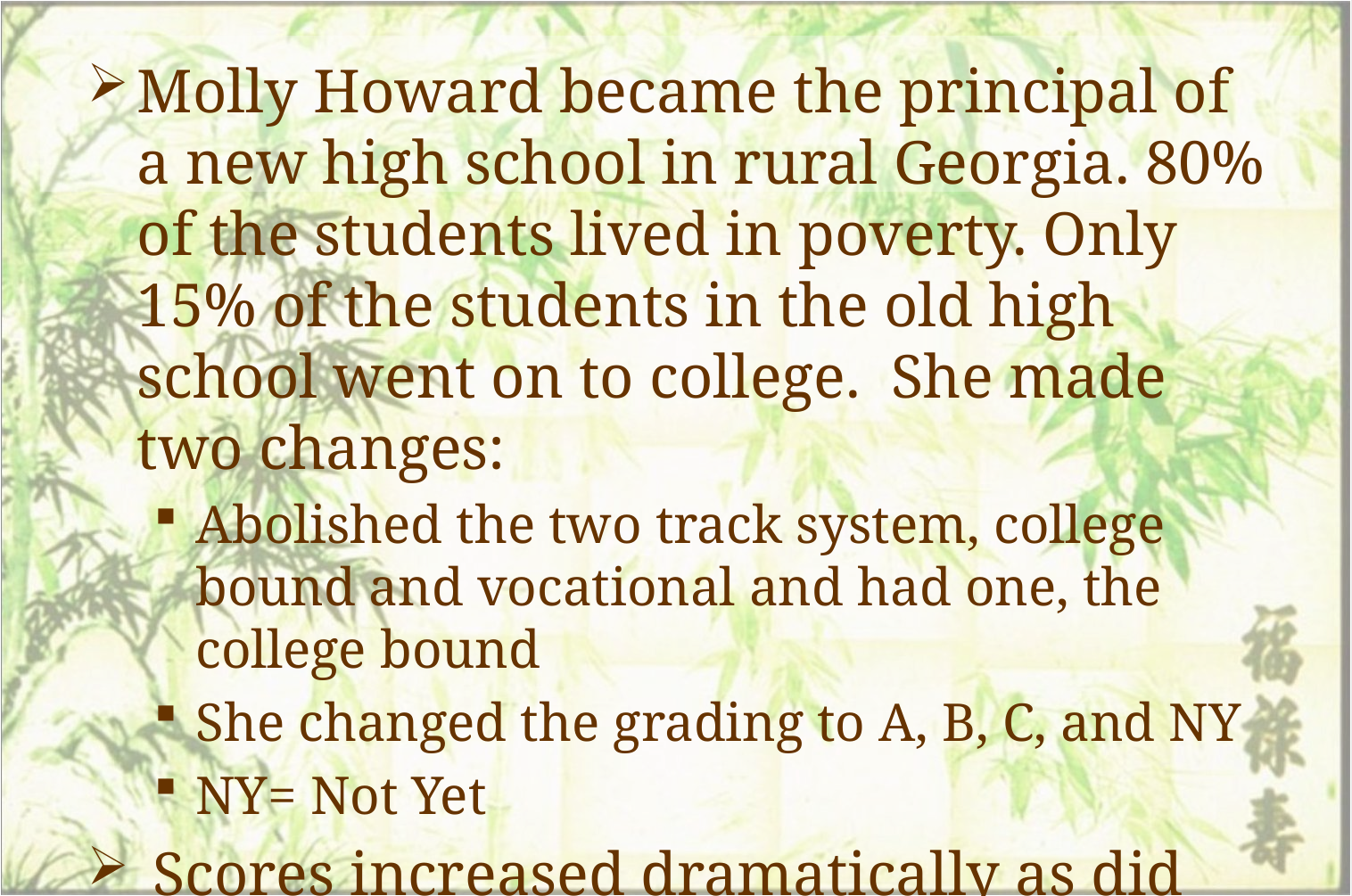

Molly Howard became the principal of a new high school in rural Georgia. 80% of the students lived in poverty. Only 15% of the students in the old high school went on to college.  She made two changes:
Abolished the two track system, college bound and vocational and had one, the college bound
She changed the grading to A, B, C, and NY
NY= Not Yet
 Scores increased dramatically as did graduation rates and college admissions